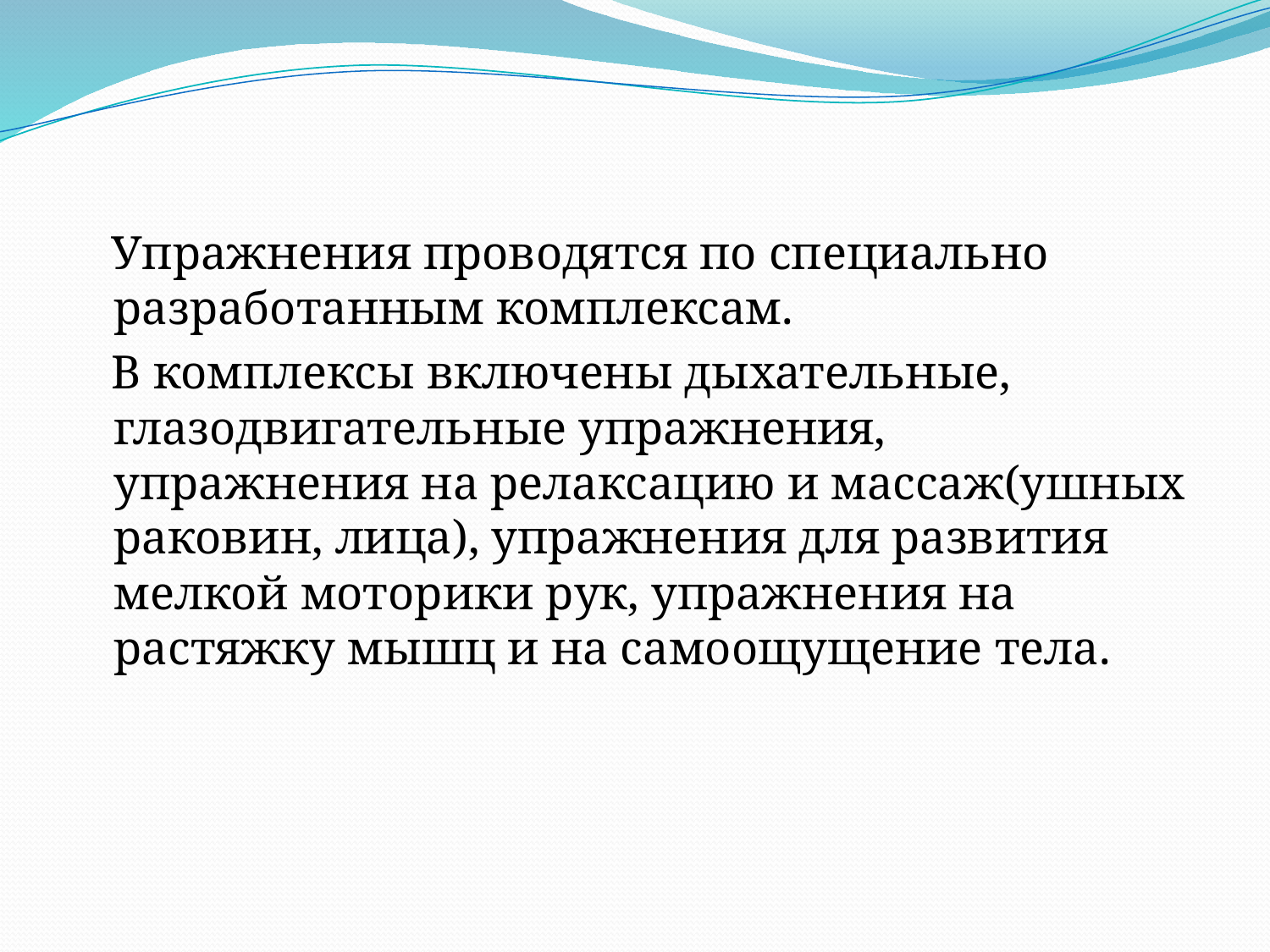

Упражнения проводятся по специально разработанным комплексам.
   В комплексы включены дыхательные, глазодвигательные упражнения, упражнения на релаксацию и массаж(ушных раковин, лица), упражнения для развития мелкой моторики рук, упражнения на растяжку мышц и на самоощущение тела.